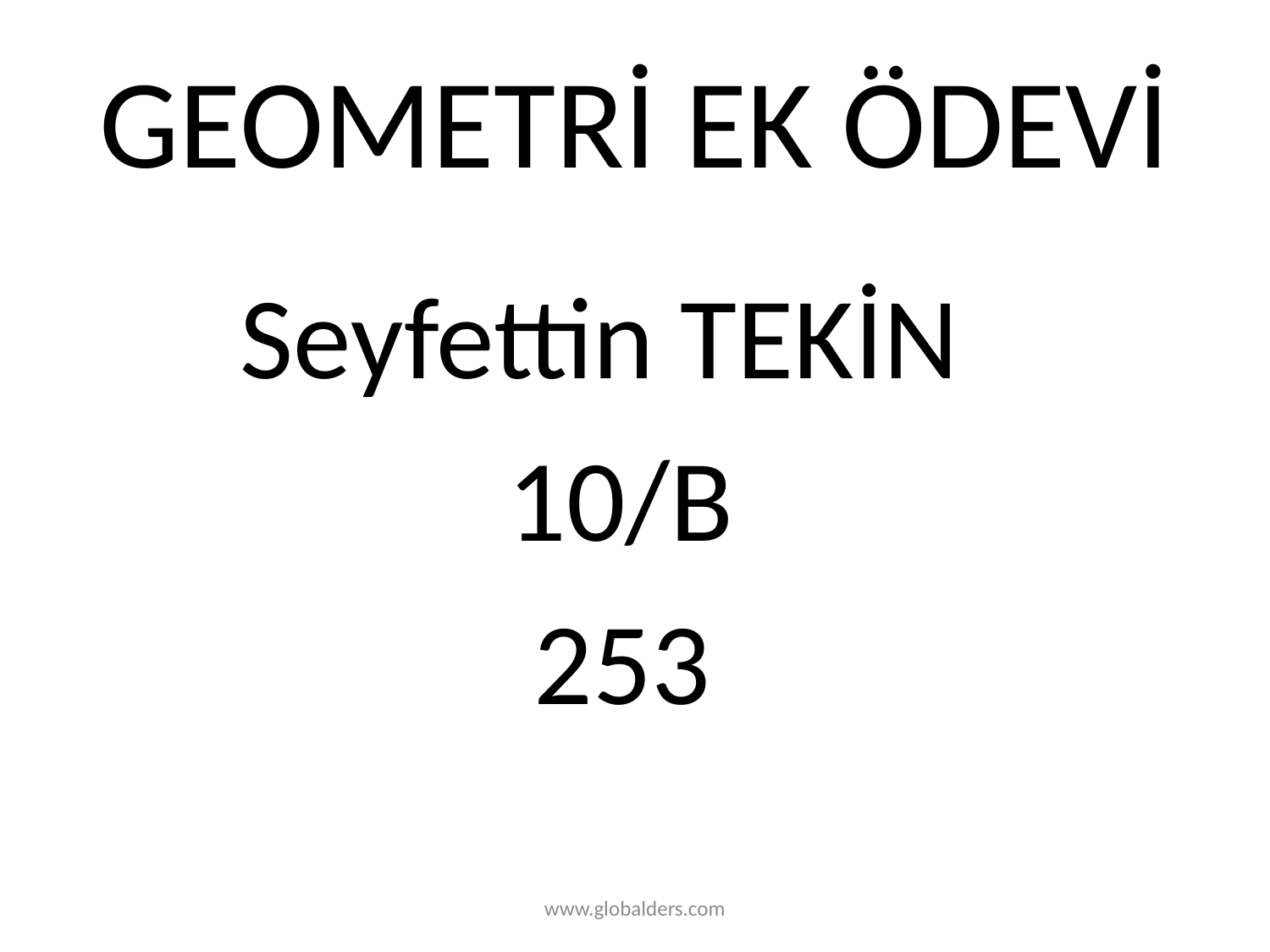

# GEOMETRİ EK ÖDEVİ
            Seyfettin TEKİN
                10/B
                 253
www.globalders.com